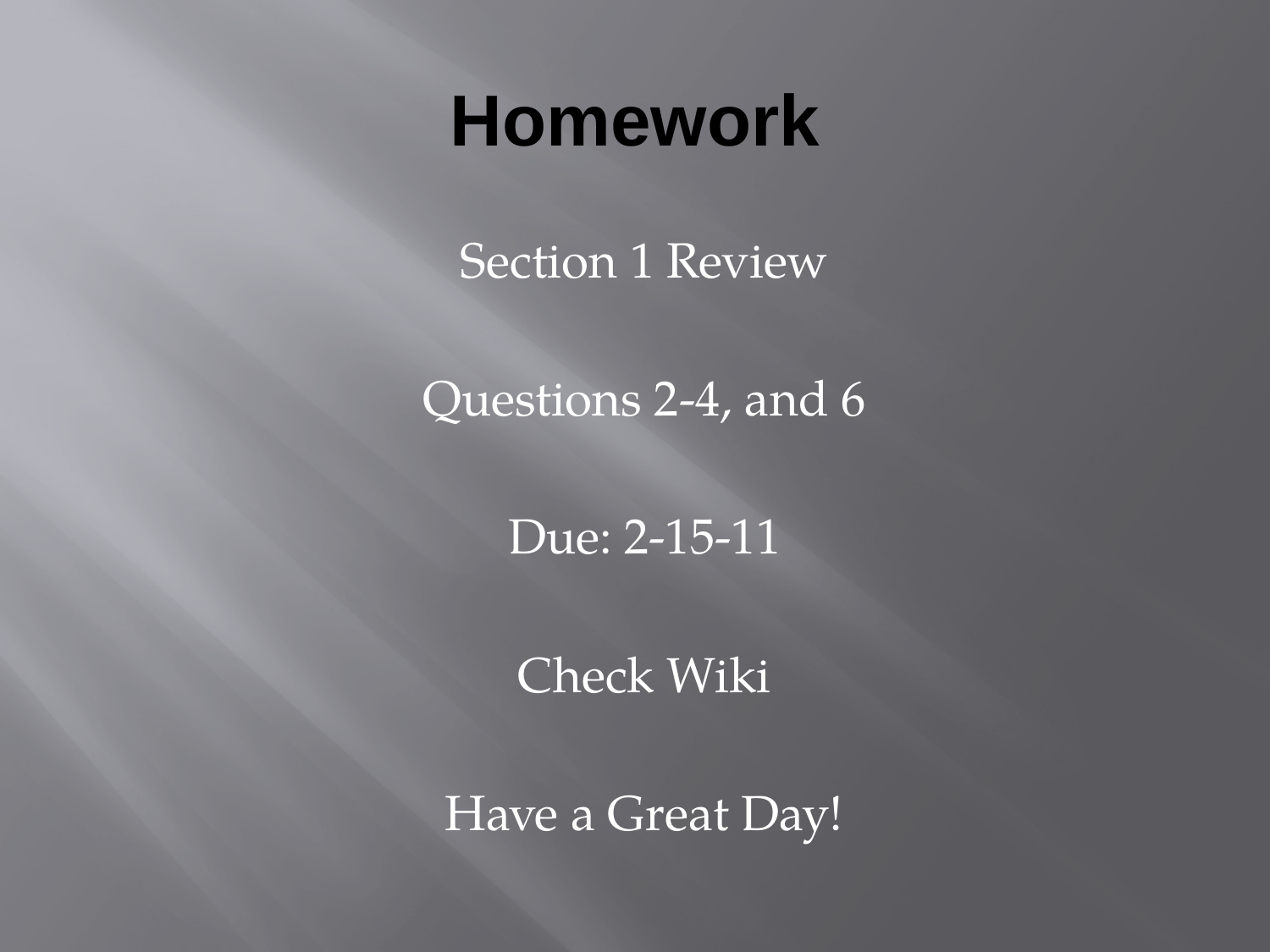

# Homework
Section 1 Review

Questions 2-4, and 6

Due: 2-15-11

Check Wiki

Have a Great Day!